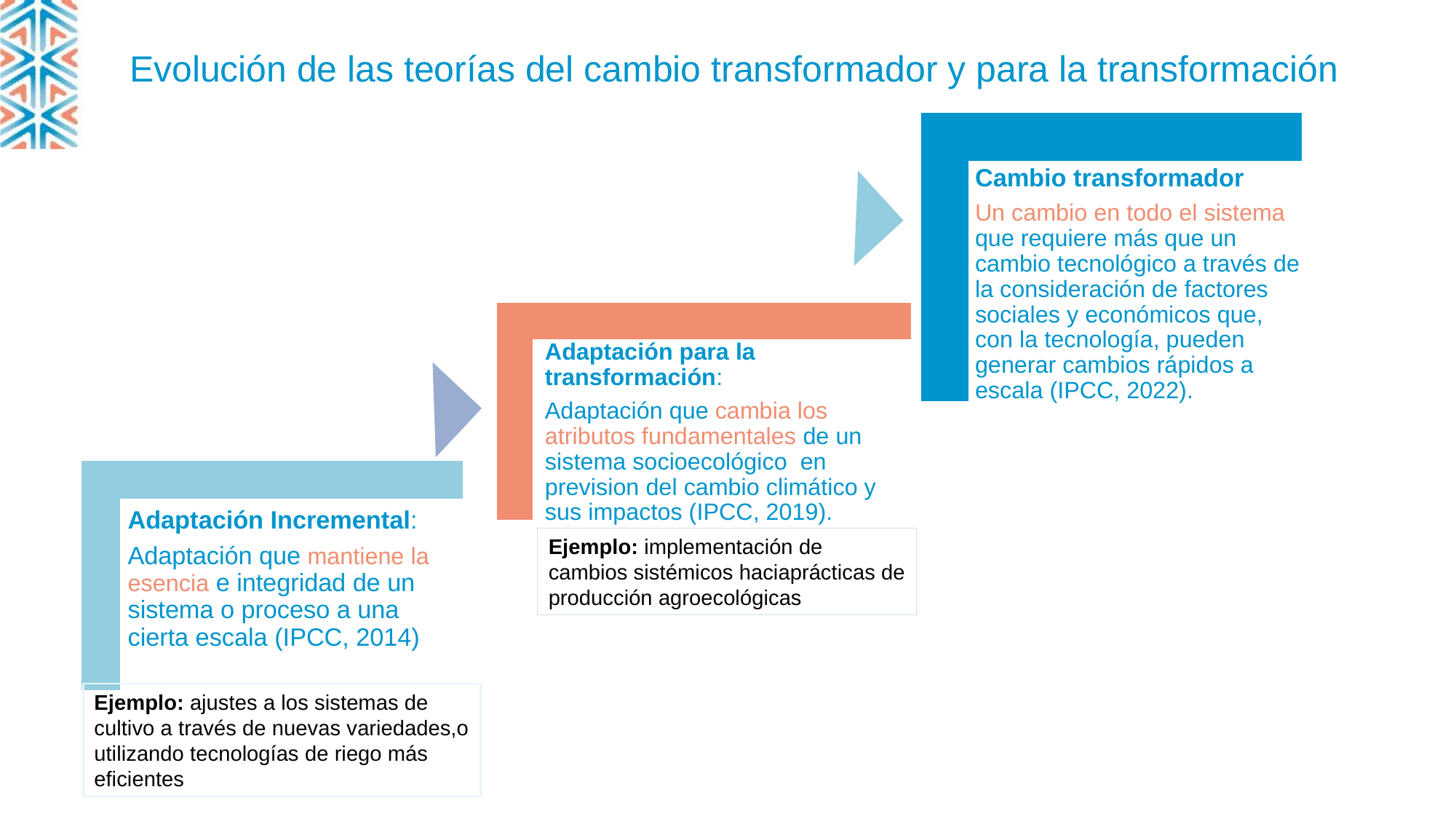

# Evolución de las teorías del cambio transformador y para la transformación
Adaptación Incremental:
Adaptación que mantiene la esencia e integridad de un sistema o proceso a una cierta escala (IPCC, 2014)
Adaptación para la transformación:
Adaptación que cambia los atributos fundamentales de un sistema socioecológico  en prevision del cambio climático y sus impactos (IPCC, 2019).
Cambio transformador
Un cambio en todo el sistema que requiere más que un cambio tecnológico a través de la consideración de factores sociales y económicos que, con la tecnología, pueden generar cambios rápidos a escala (IPCC, 2022).
Ejemplo: implementación de cambios sistémicos haciaprácticas de producción agroecológicas
Ejemplo: ajustes a los sistemas de cultivo a través de nuevas variedades,o utilizando tecnologías de riego más eficientes